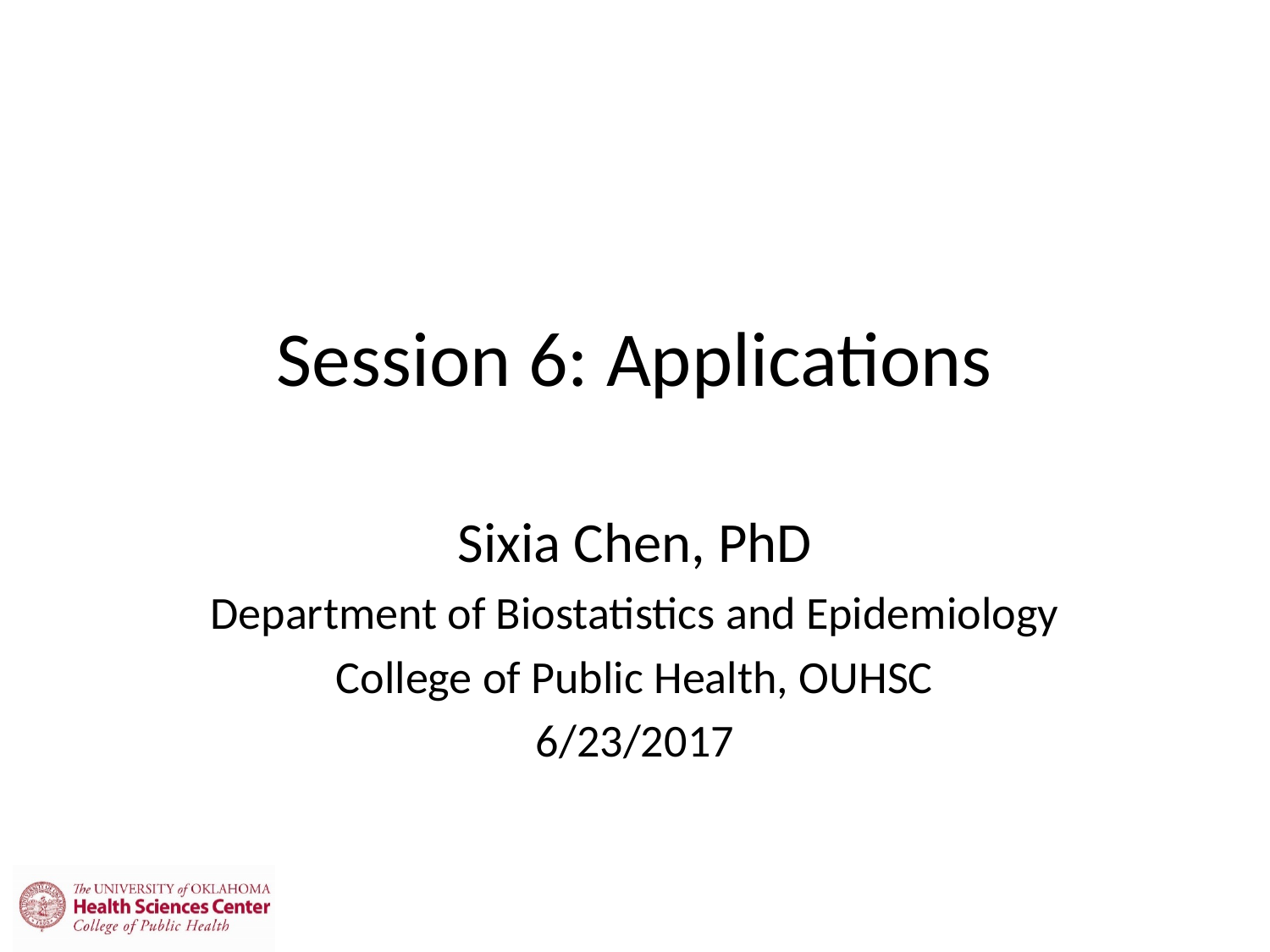

# Session 6: Applications
Sixia Chen, PhD
Department of Biostatistics and Epidemiology
College of Public Health, OUHSC
6/23/2017